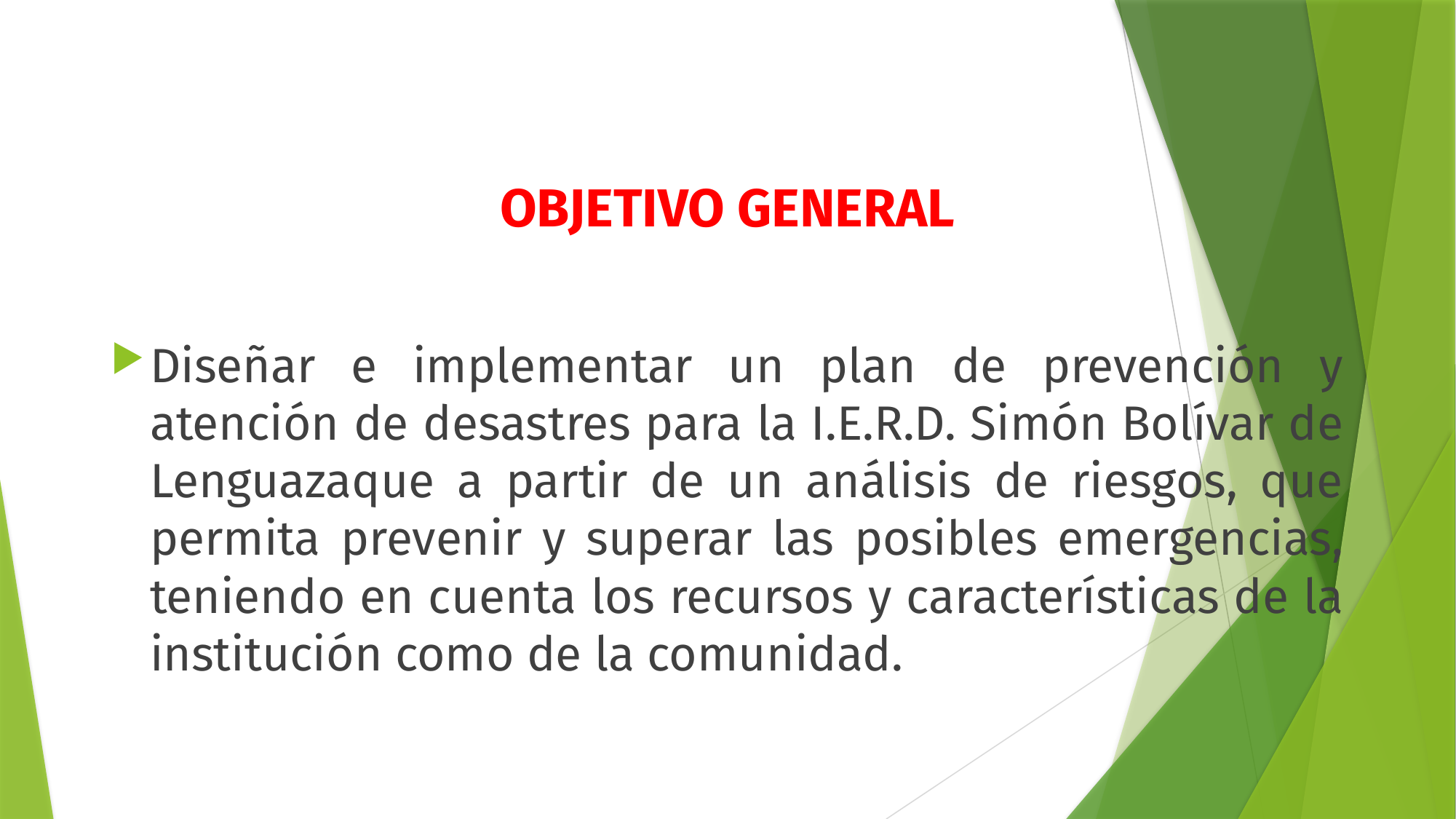

OBJETIVO GENERAL

Diseñar e implementar un plan de prevención y atención de desastres para la I.E.R.D. Simón Bolívar de Lenguazaque a partir de un análisis de riesgos, que permita prevenir y superar las posibles emergencias, teniendo en cuenta los recursos y características de la institución como de la comunidad.